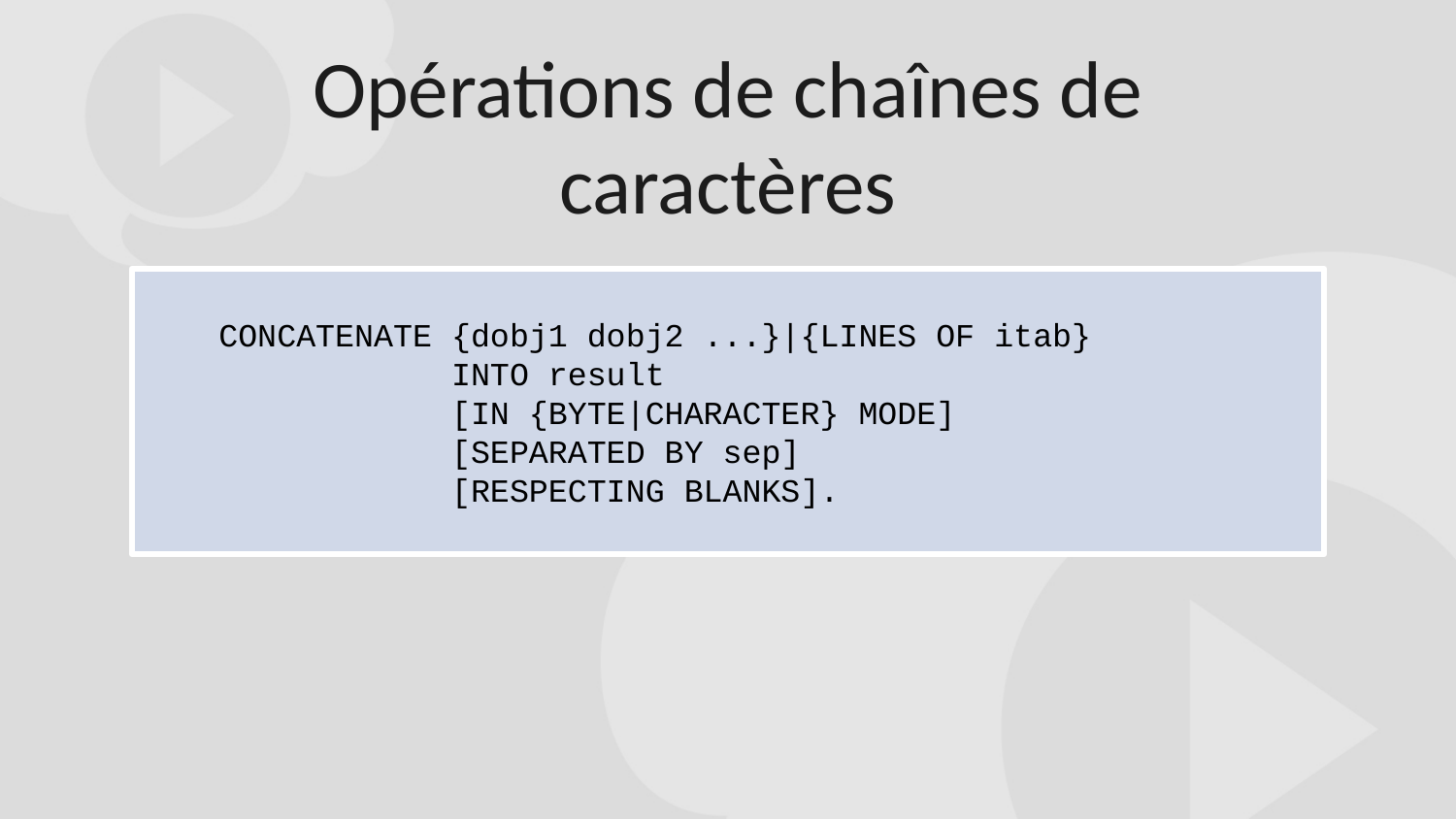

Opérations de chaînes de caractères

CONCATENATE {dobj1 dobj2 ...}|{LINES OF itab}
            INTO result
            [IN {BYTE|CHARACTER} MODE]
            [SEPARATED BY sep]
            [RESPECTING BLANKS].